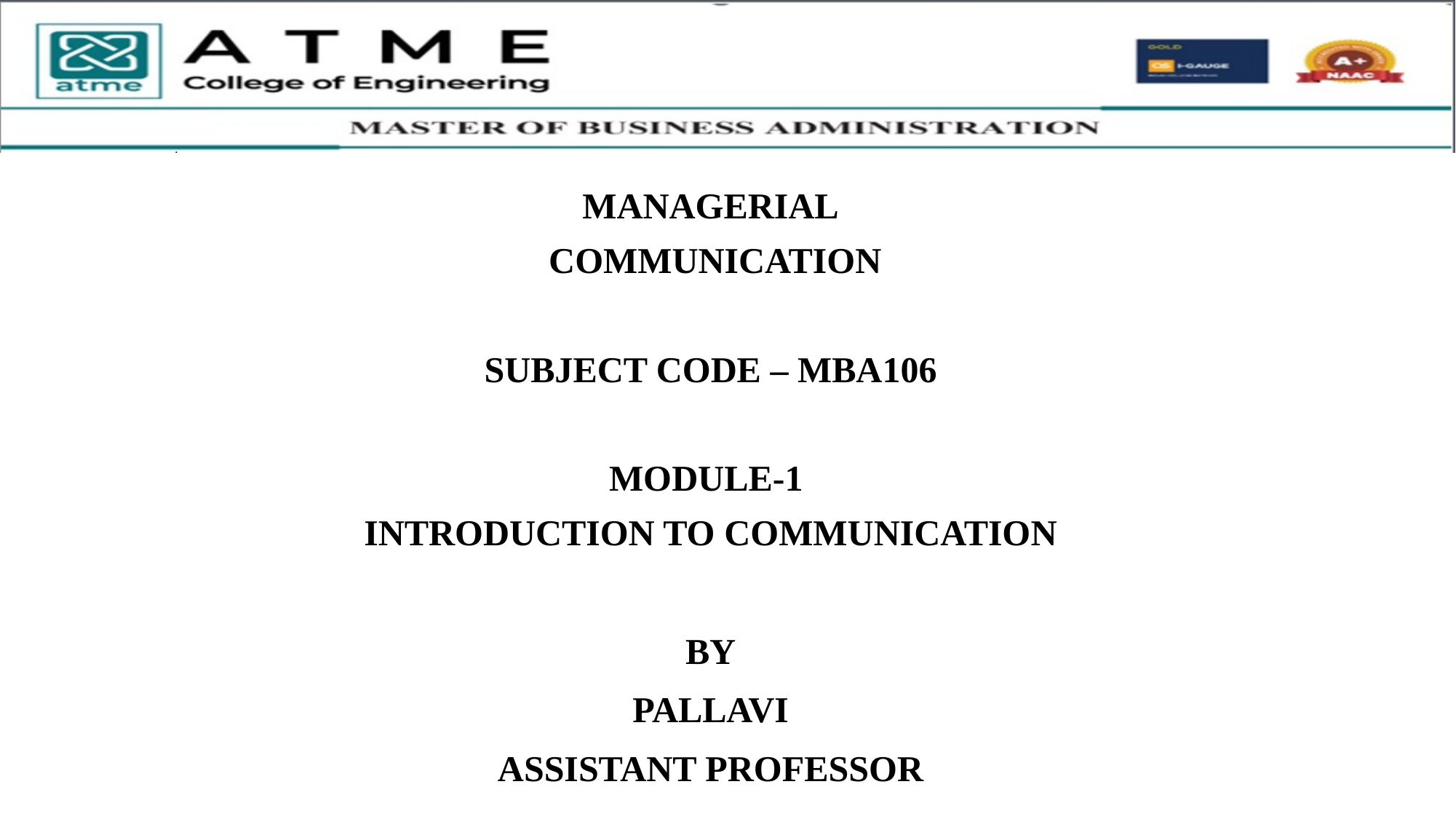

MANAGERIAL
 COMMUNICATION

SUBJECT CODE – MBA106

MODULE-1
INTRODUCTION TO COMMUNICATION

BY
PALLAVI
ASSISTANT PROFESSOR